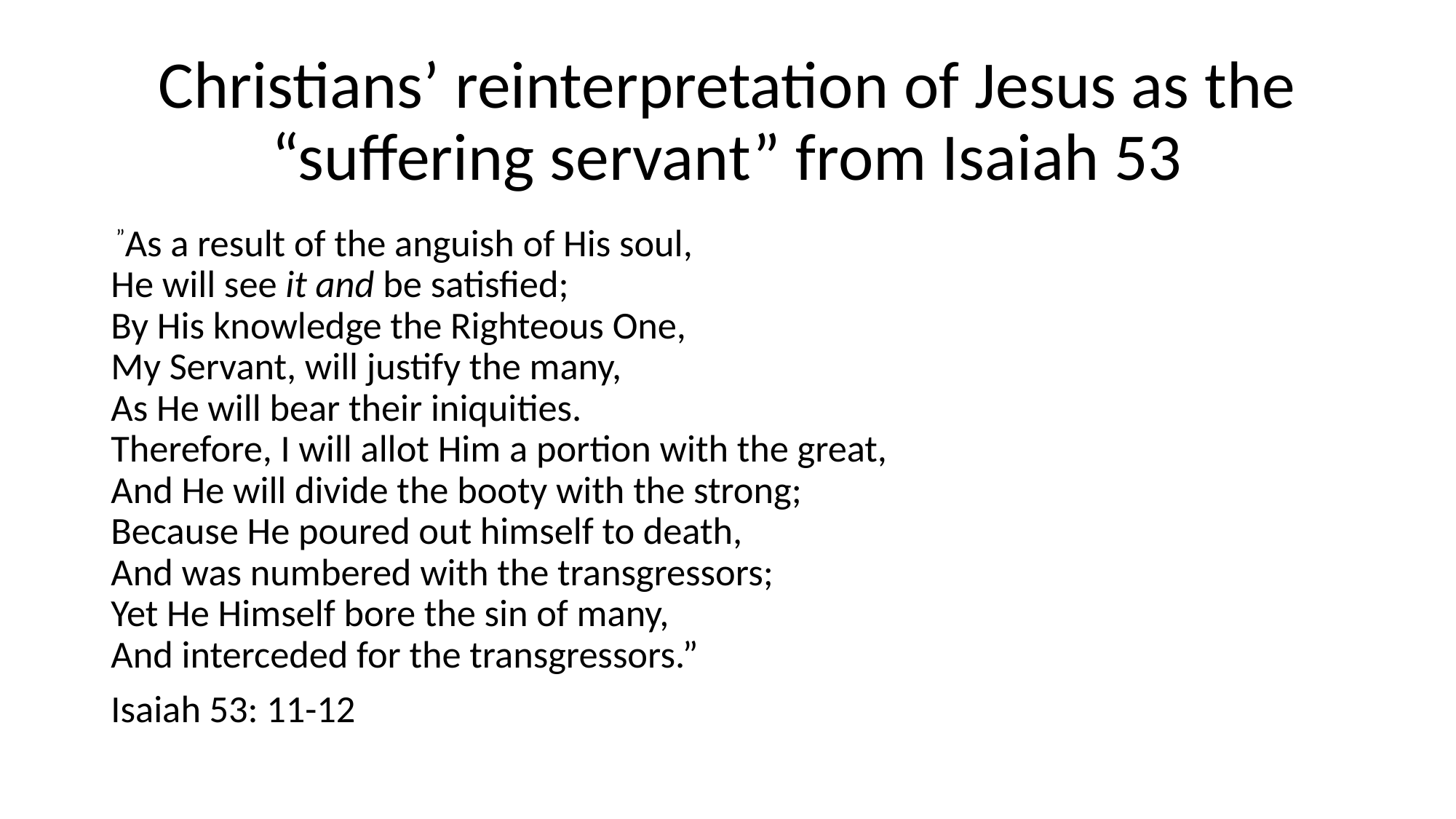

# Christians’ reinterpretation of Jesus as the “suffering servant” from Isaiah 53
 ”As a result of the anguish of His soul,
He will see it and be satisfied;
By His knowledge the Righteous One,
My Servant, will justify the many,
As He will bear their iniquities.
Therefore, I will allot Him a portion with the great,
And He will divide the booty with the strong;
Because He poured out himself to death,
And was numbered with the transgressors;
Yet He Himself bore the sin of many,
And interceded for the transgressors.”
Isaiah 53: 11-12